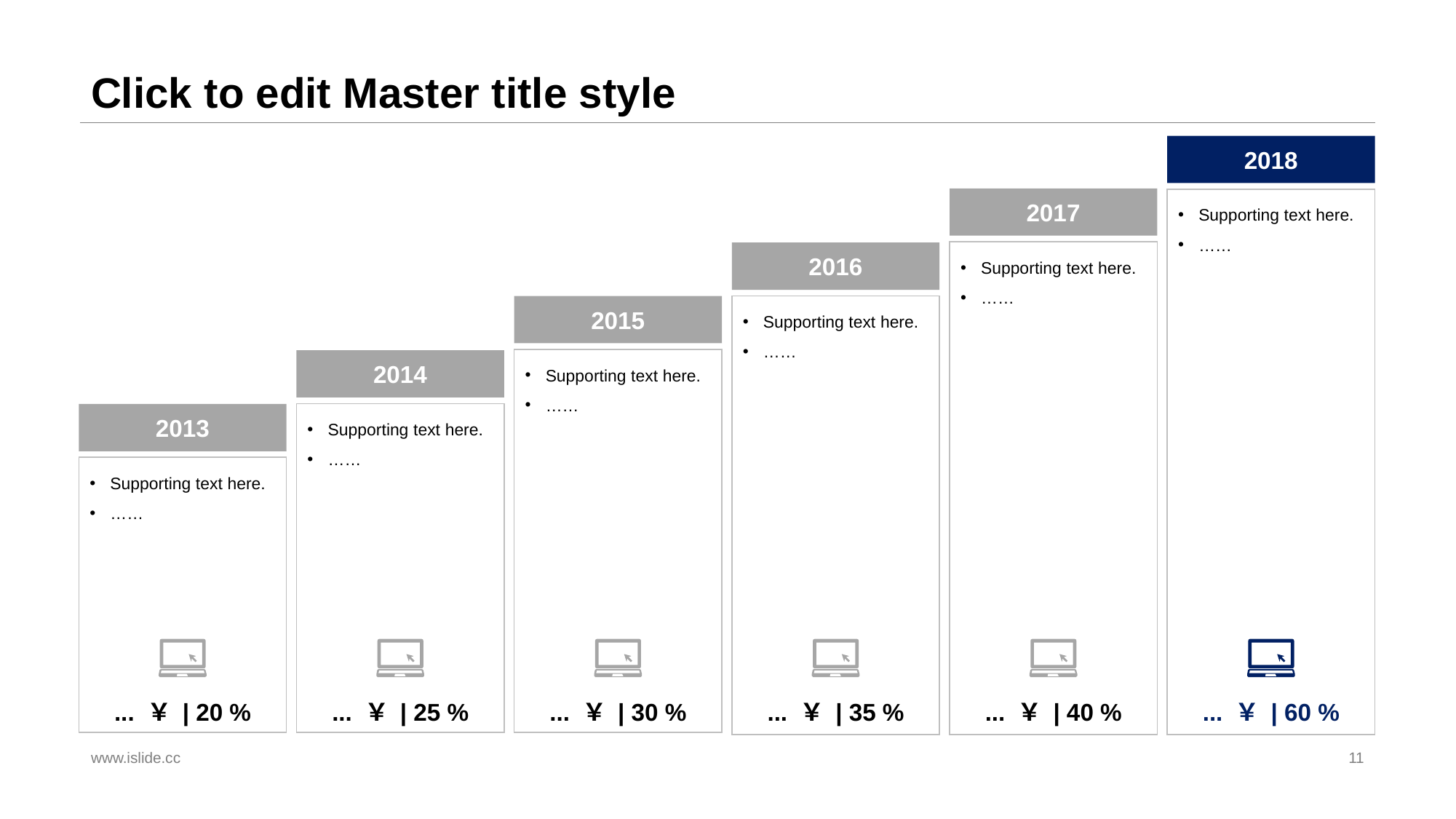

# Click to edit Master title style
2018
Supporting text here.
……
2017
Supporting text here.
……
2016
Supporting text here.
……
2015
Supporting text here.
……
2014
Supporting text here.
……
2013
Supporting text here.
……

... ￥ | 20 %
... ￥ | 25 %
... ￥ | 30 %
... ￥ | 35 %
... ￥ | 40 %
... ￥ | 60 %
www.islide.cc
11